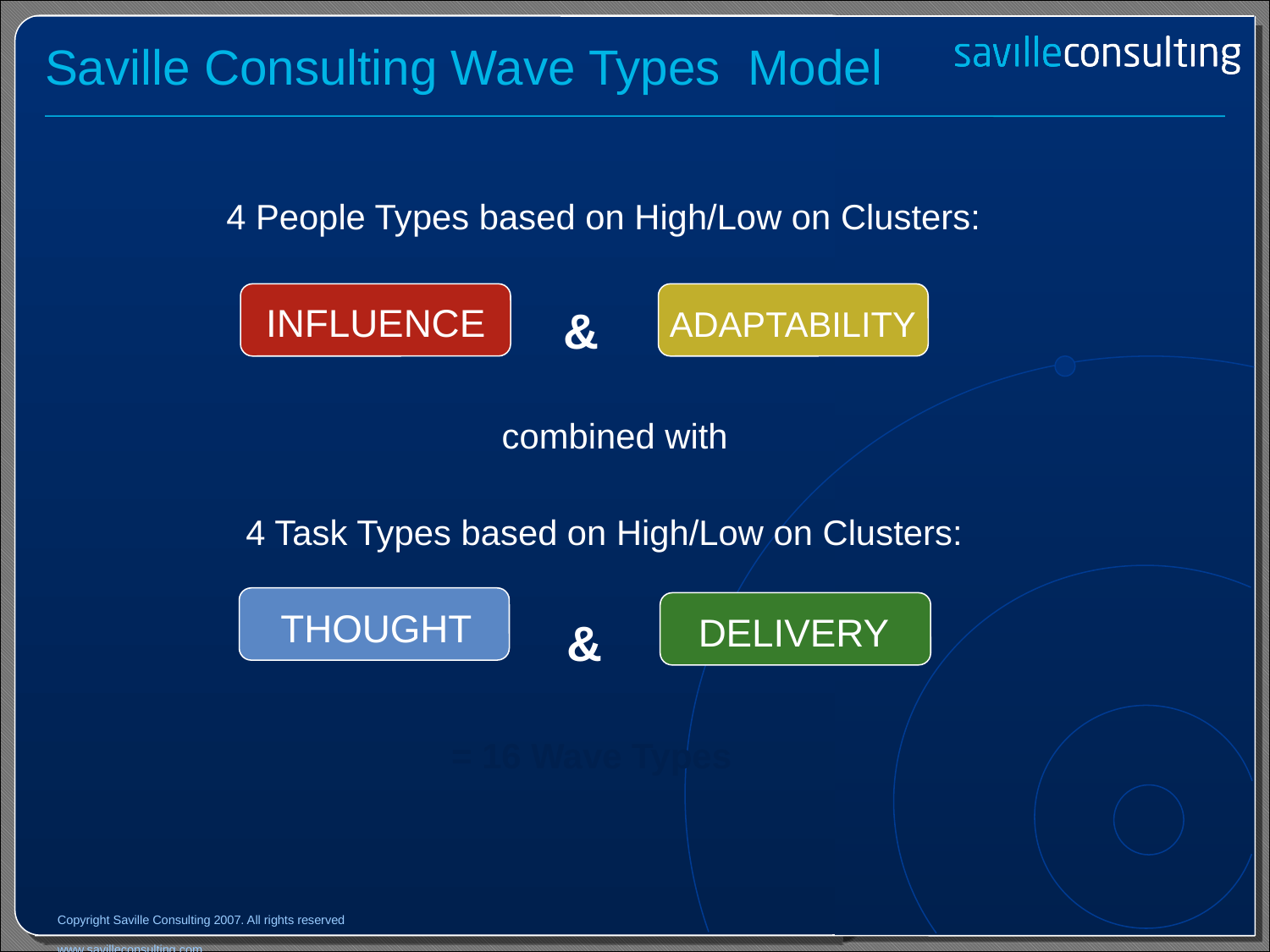

# Saville Consulting Wave Types  Model
4 People Types based on High/Low on Clusters:
&
INFLUENCE

ADAPTABILITY
combined with
4 Task Types based on High/Low on Clusters:
&

THOUGHT

DELIVERY
= 16 Wave Types